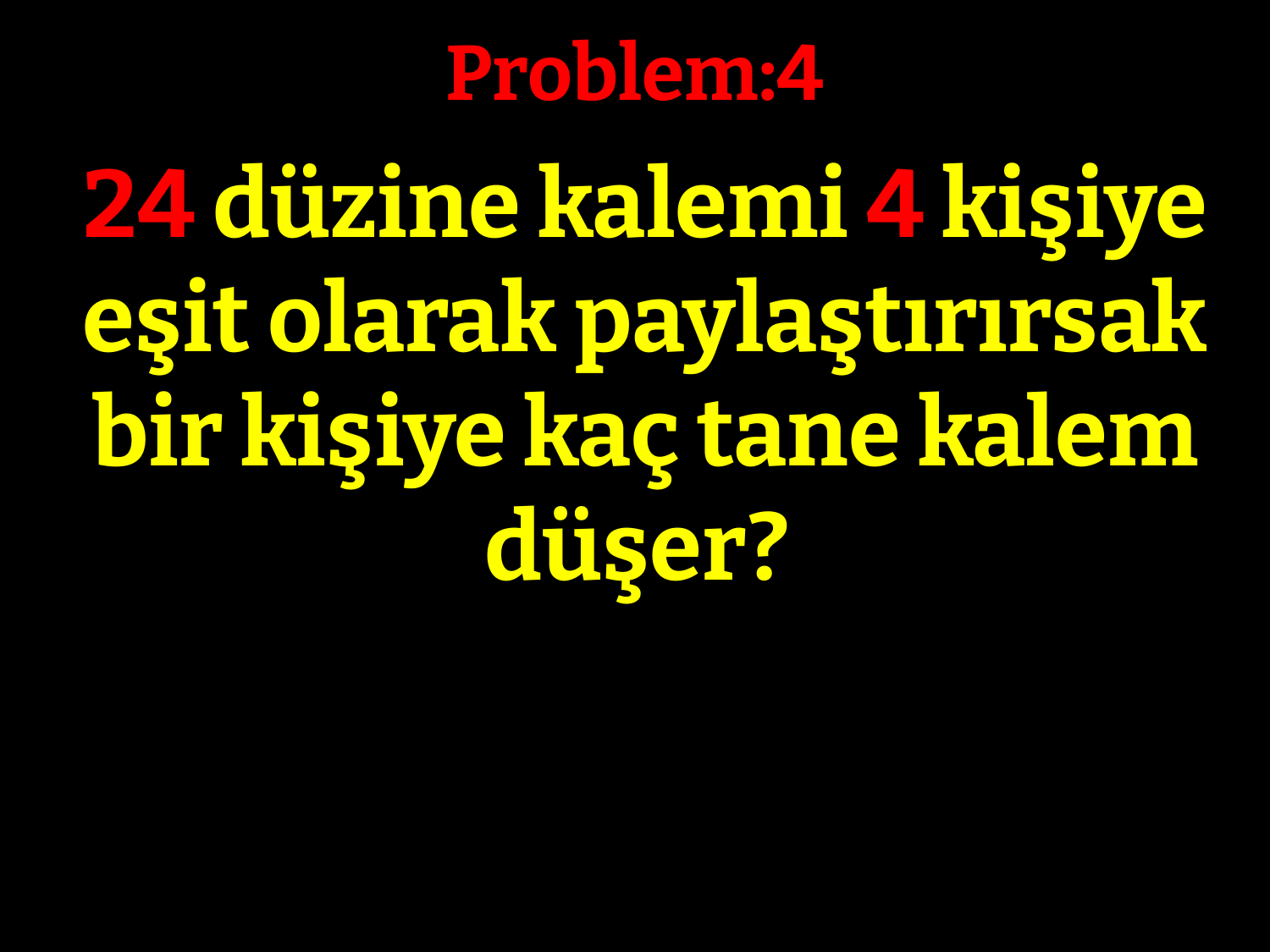

Problem:4
24 düzine kalemi 4 kişiye eşit olarak paylaştırırsak bir kişiye kaç tane kalem düşer?
#